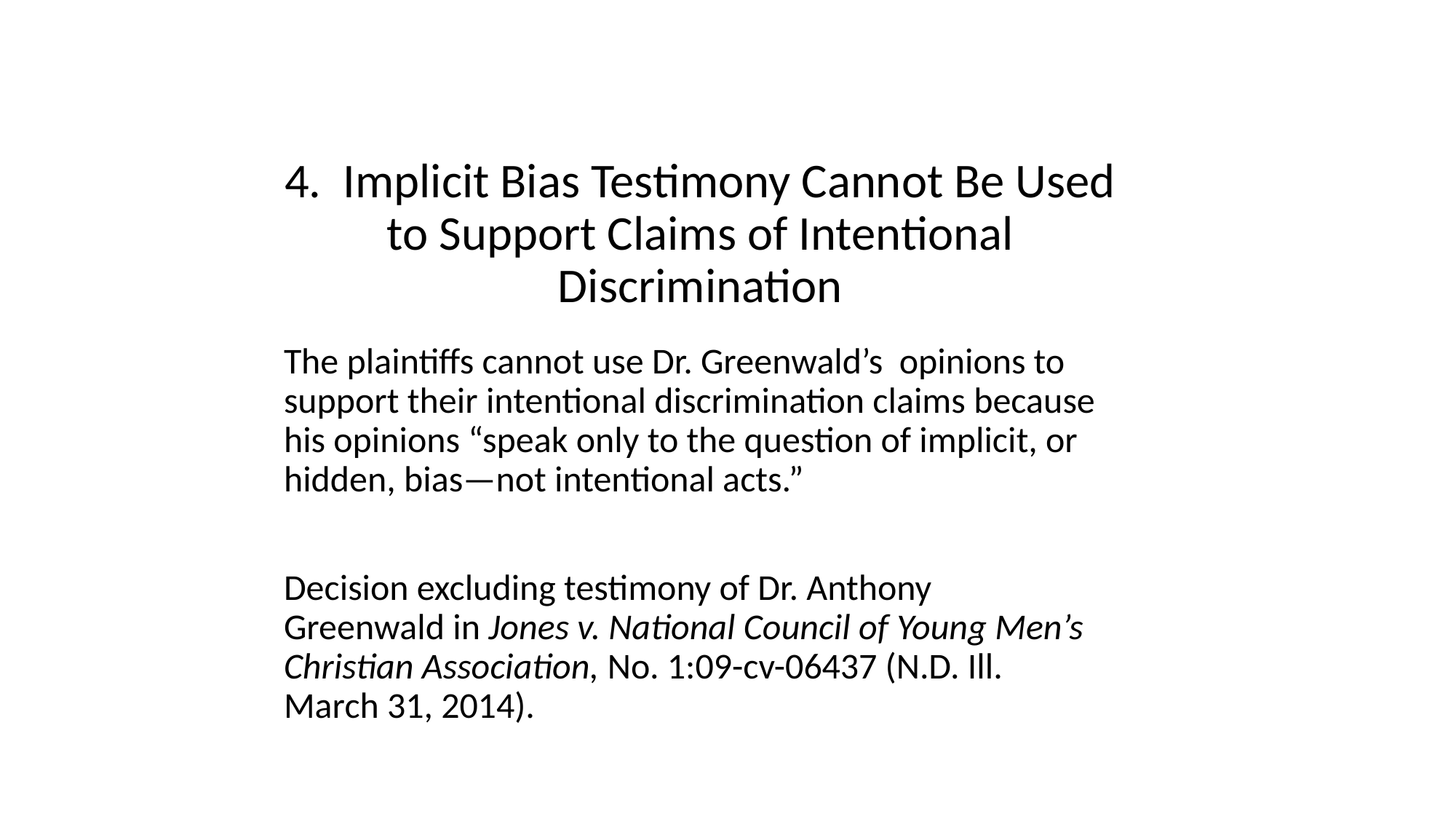

# 4.  Implicit Bias Testimony Cannot Be Used to Support Claims of Intentional Discrimination
The plaintiffs cannot use Dr. Greenwald’s  opinions to support their intentional discrimination claims because his opinions “speak only to the question of implicit, or hidden, bias—not intentional acts.”

Decision excluding testimony of Dr. Anthony Greenwald in Jones v. National Council of Young Men’s Christian Association, No. 1:09-cv-06437 (N.D. Ill. March 31, 2014).